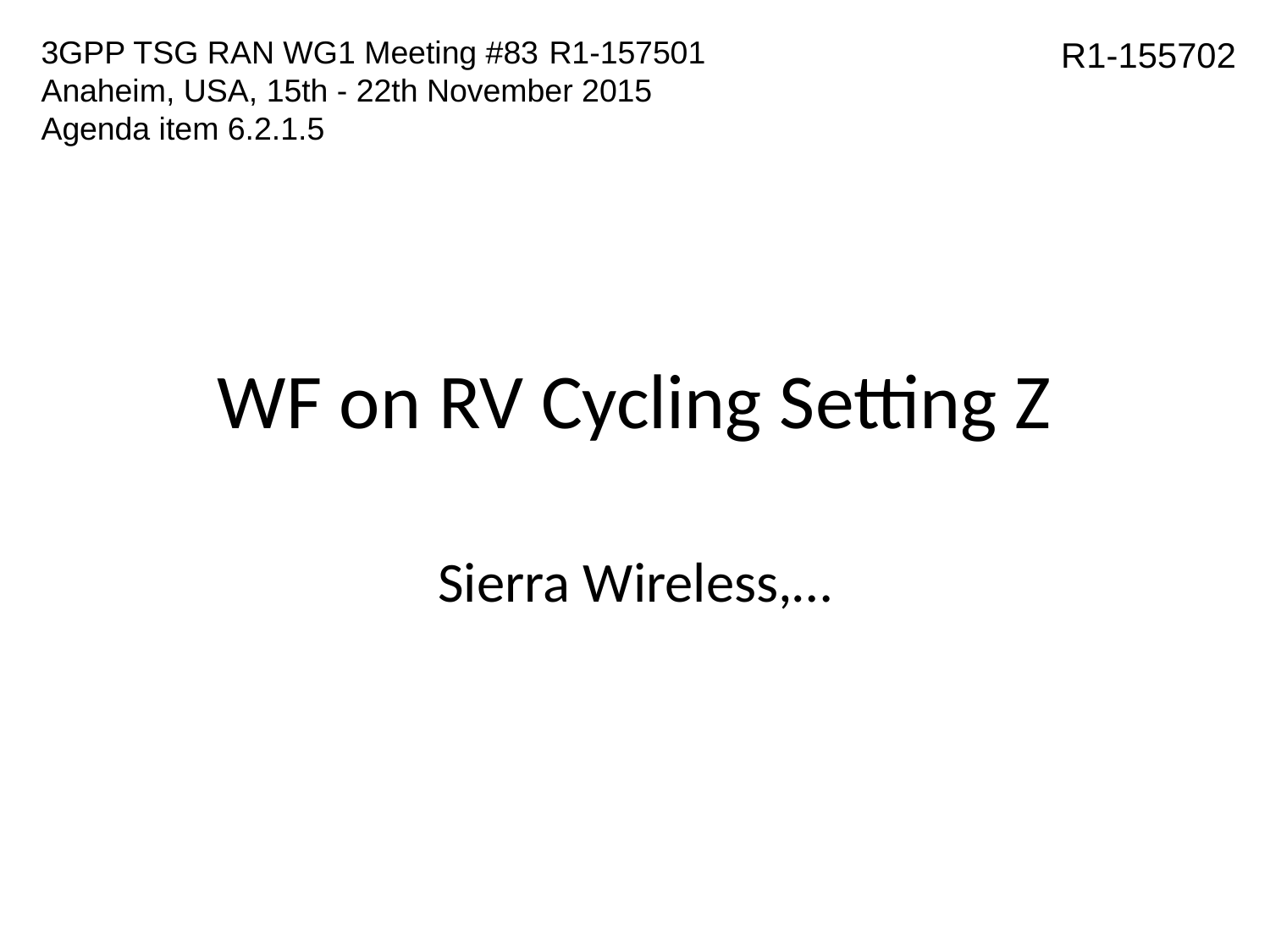

3GPP TSG RAN WG1 Meeting #83	R1-157501
Anaheim, USA, 15th - 22th November 2015
Agenda item 6.2.1.5
R1-155702
# WF on RV Cycling Setting Z
Sierra Wireless,…